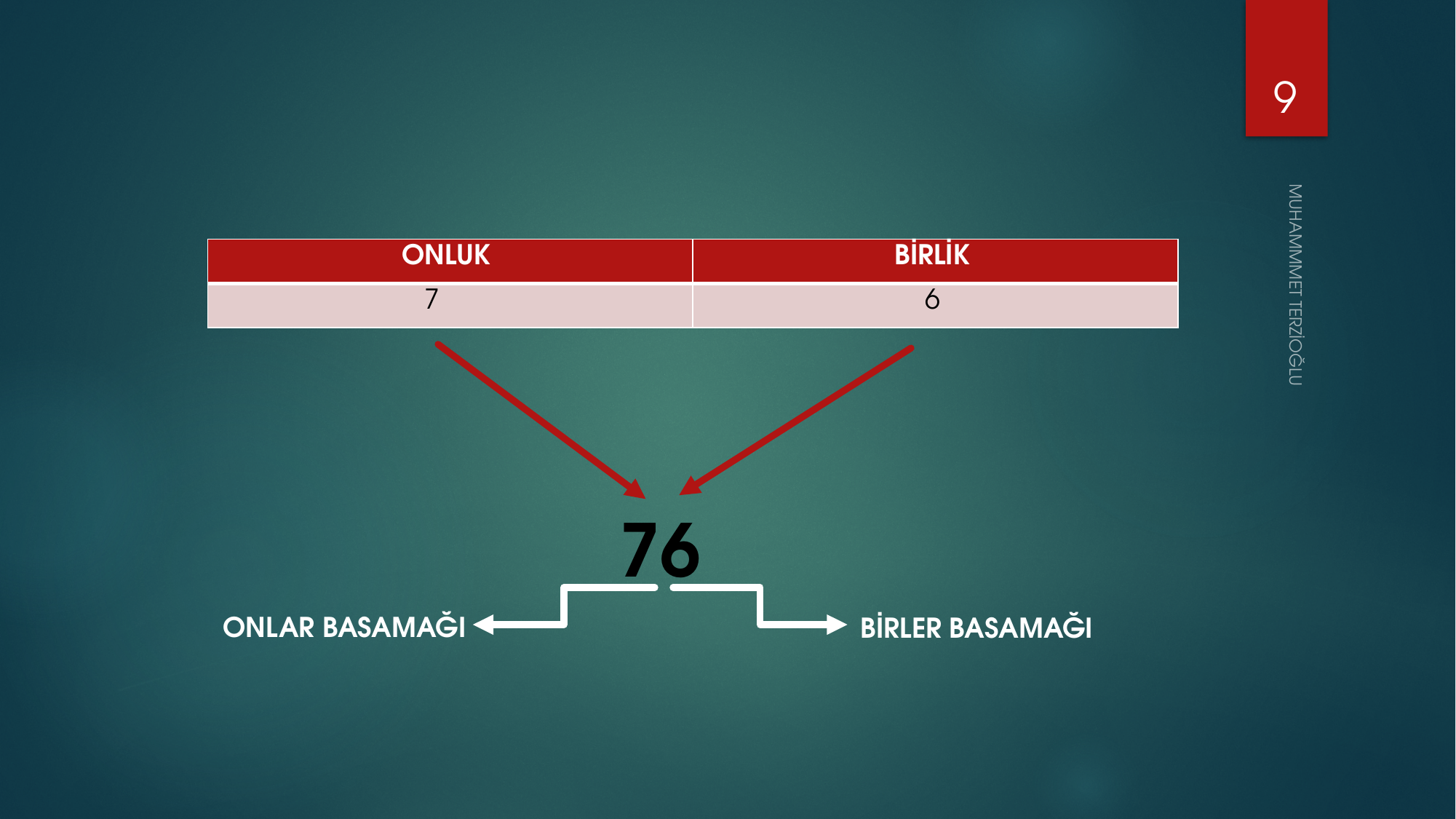

9
| ONLUK | BİRLİK |
| --- | --- |
| 7 | 6 |
MUHAMMMET TERZİOĞLU
    76
ONLAR BASAMAĞI
BİRLER BASAMAĞI